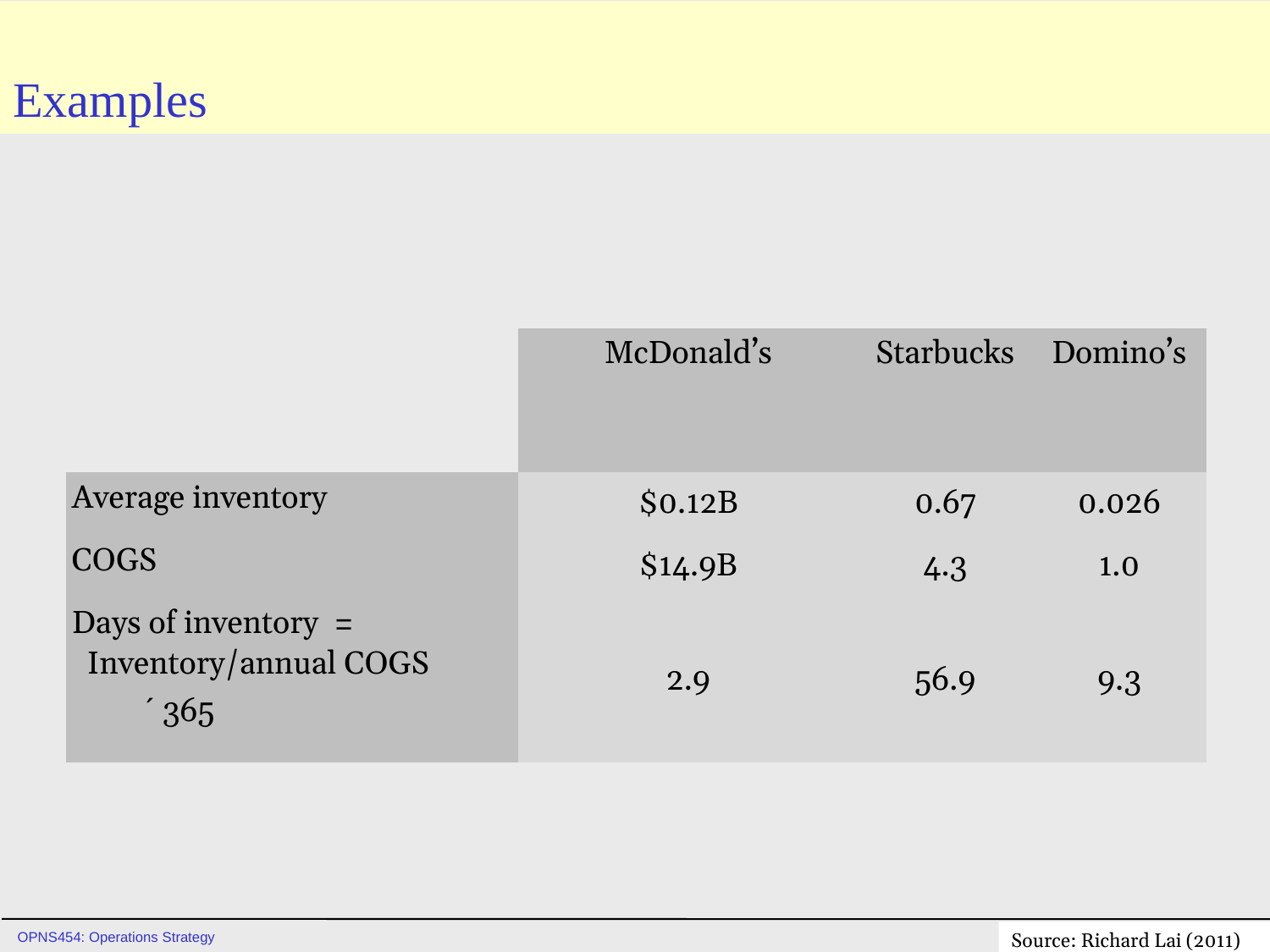

# Examples
|  | McDonald’s | Starbucks | Domino’s |
| --- | --- | --- | --- |
| Average inventory | $0.12B | 0.67 | 0.026 |
| COGS | $14.9B | 4.3 | 1.0 |
| Days of inventory = Inventory/annual COGS ´ 365 | 2.9 | 56.9 | 9.3 |
Source: Richard Lai (2011)